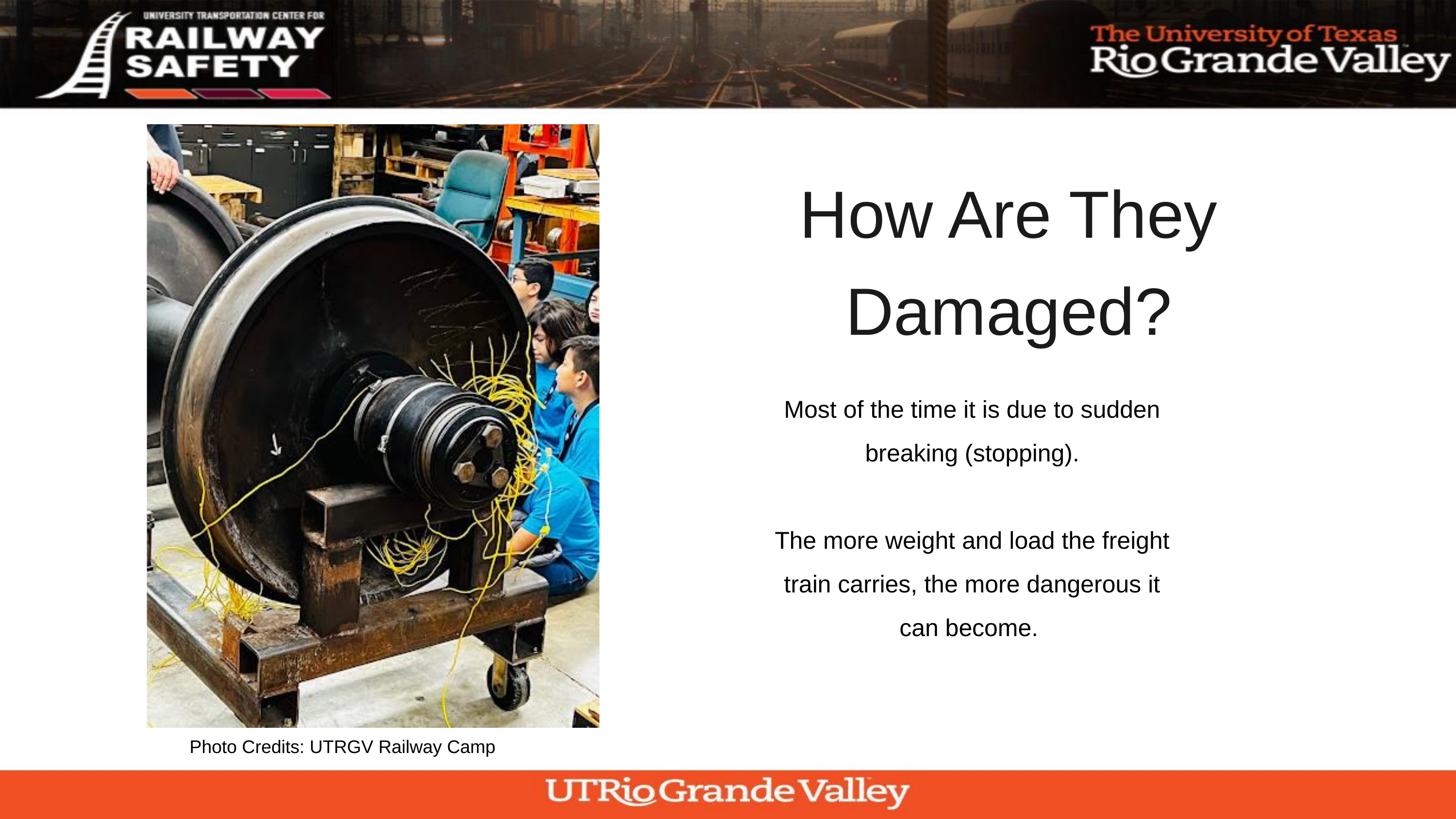

How Are They Damaged?
Most of the time it is due to sudden breaking (stopping).

The more weight and load the freight train carries, the more dangerous it can become.
Photo Credits: UTRGV Railway Camp